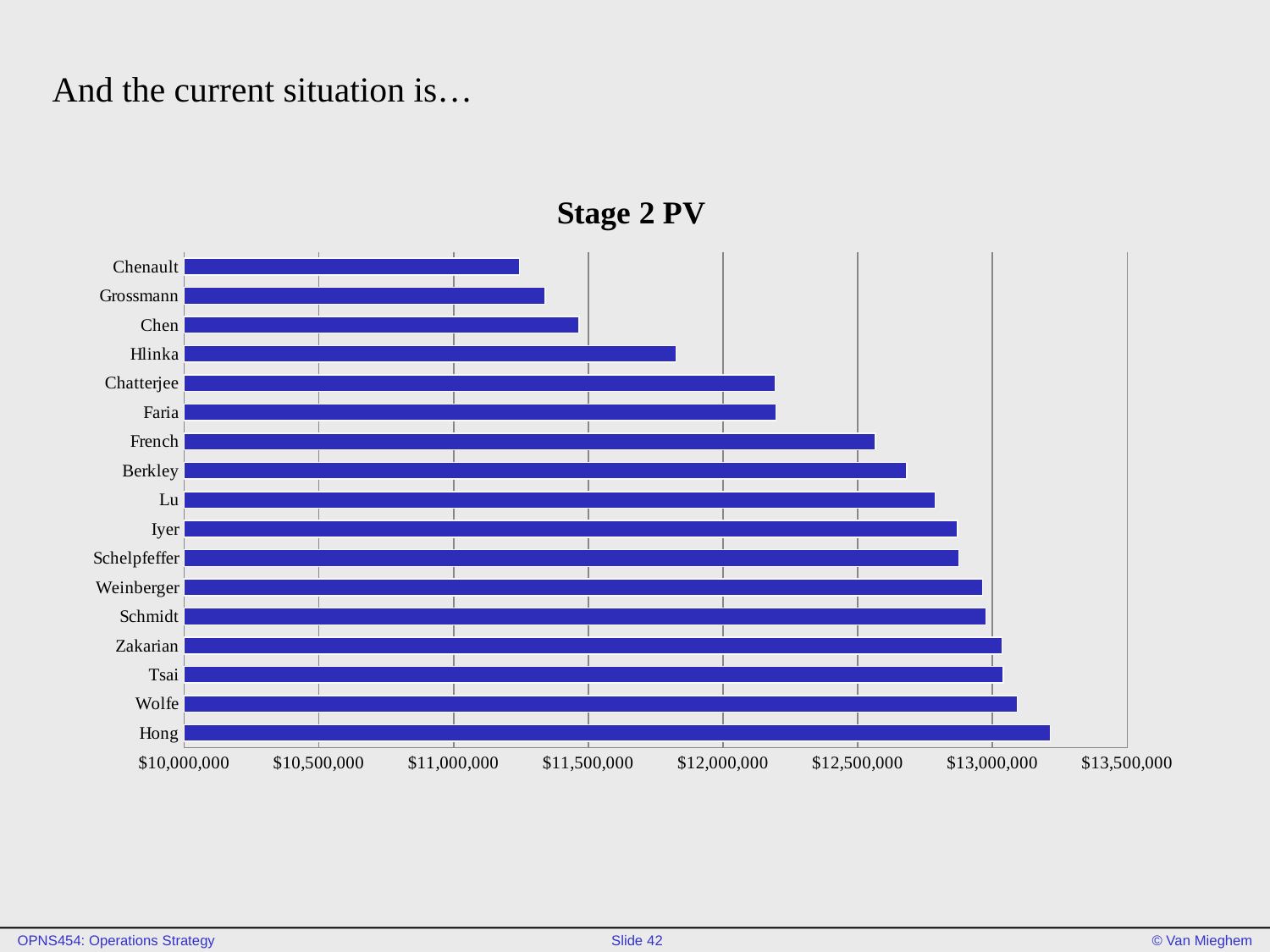

And the current situation is…

### Chart: Stage 2 PV

| Category | Stage 2 PV (without fixed costs) |
|---|---|
| Hong | 13215000.0 |
| Wolfe | 13092000.0 |
| Tsai | 13040000.0 |
| Zakarian | 13036000.0 |
| Schmidt | 12976000.0 |
| Weinberger | 12962852.492238 |
| Schelpfeffer | 12875834.77588 |
| Iyer | 12871000.0 |
| Lu | 12788000.0 |
| Berkley | 12682000.0 |
| French | 12566000.0 |
| Faria | 12197000.0 |
| Chatterjee | 12194000.0 |
| Hlinka | 11826000.0 |
| Chen | 11466000.0 |
| Grossmann | 11341000.0 |
| Chenault | 11244000.0 |